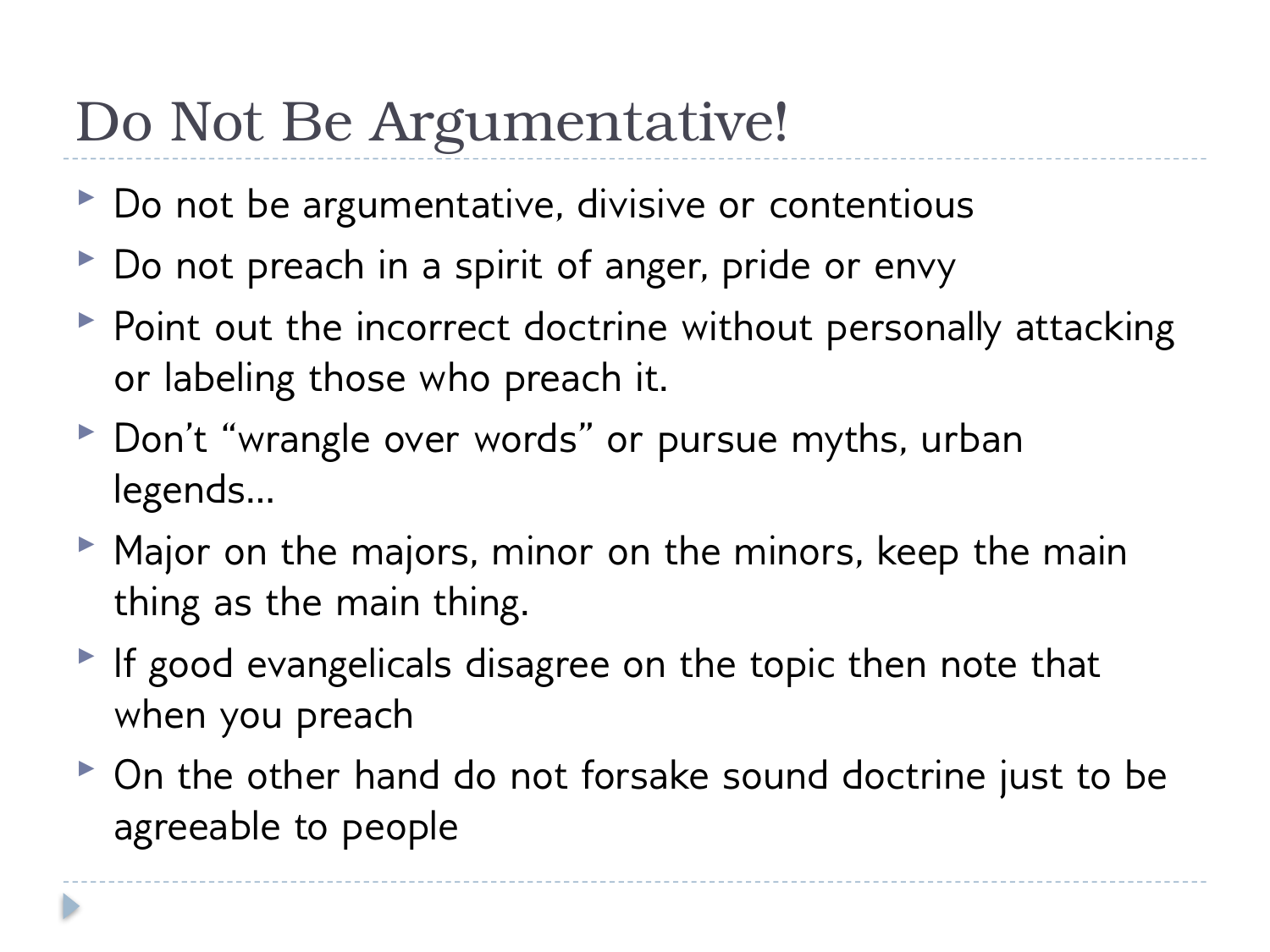

# Do Not Be Argumentative!
Do not be argumentative, divisive or contentious
Do not preach in a spirit of anger, pride or envy
Point out the incorrect doctrine without personally attacking or labeling those who preach it.
Don’t “wrangle over words” or pursue myths, urban legends…
Major on the majors, minor on the minors, keep the main thing as the main thing.
If good evangelicals disagree on the topic then note that when you preach
On the other hand do not forsake sound doctrine just to be agreeable to people